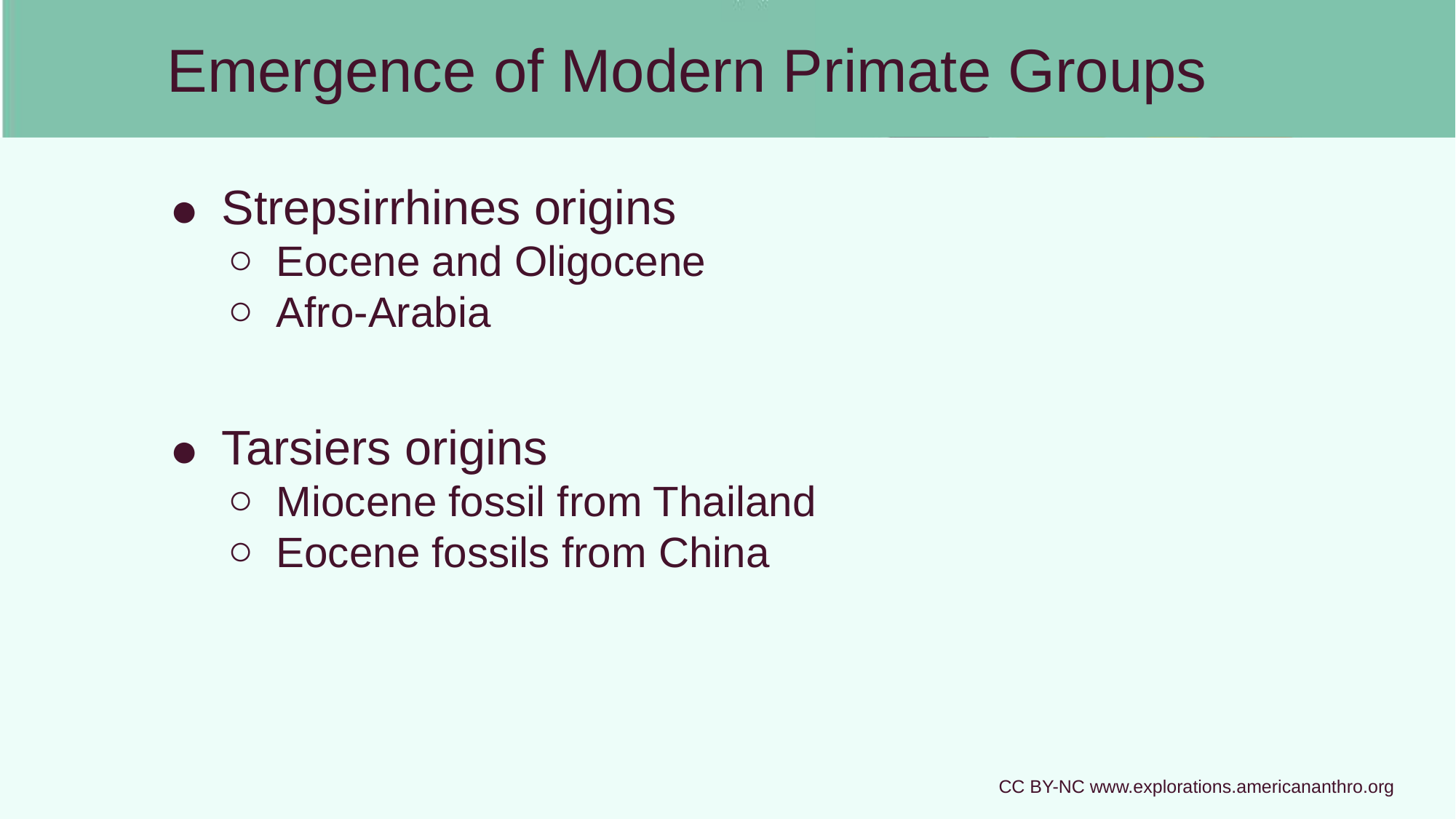

# Emergence of Modern Primate Groups
Strepsirrhines origins
Eocene and Oligocene
Afro-Arabia

Tarsiers origins
Miocene fossil from Thailand
Eocene fossils from China